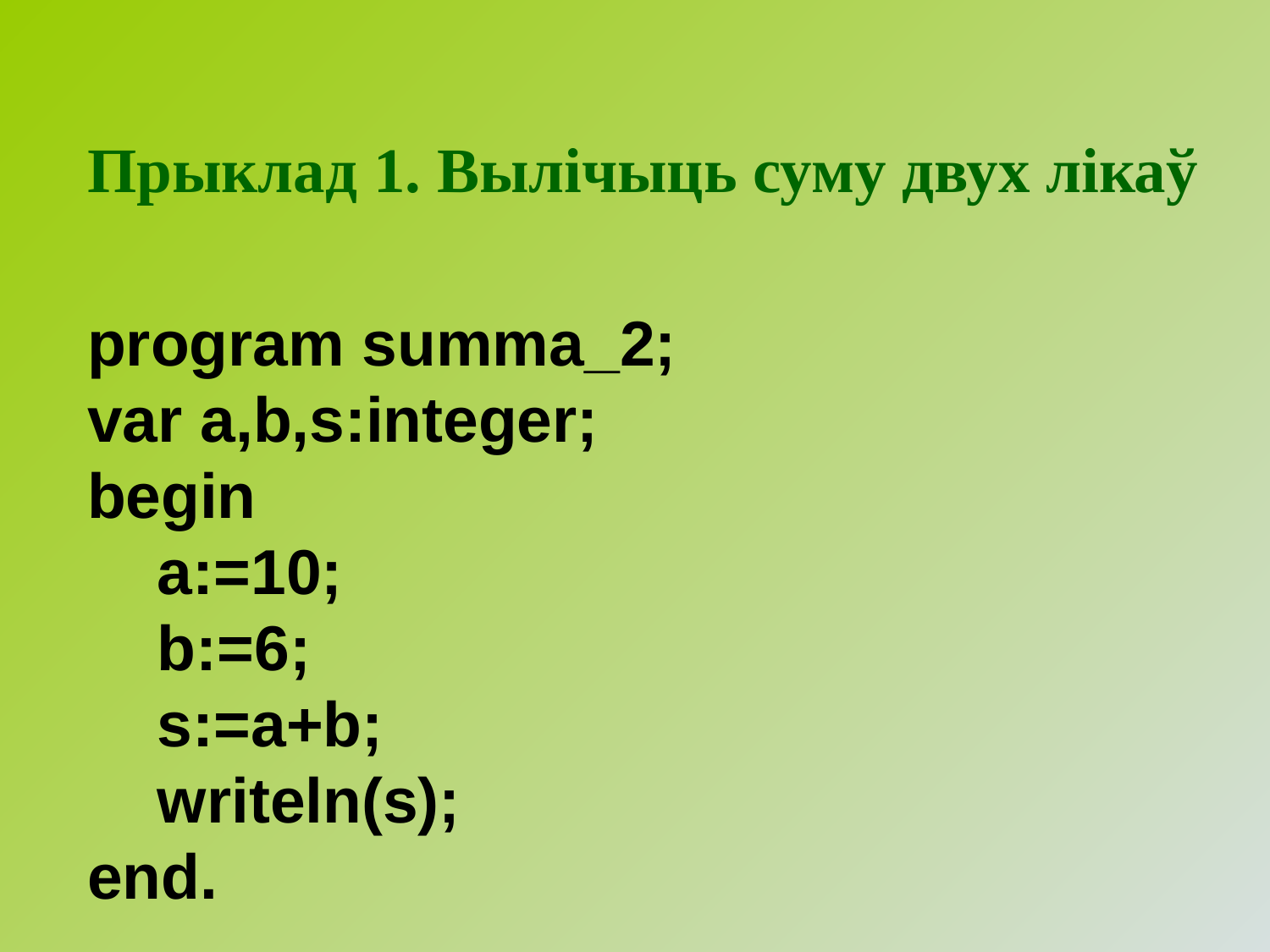

Прыклад 1. Вылічыць суму двух лікаў
program summa_2;
var a,b,s:integer;
begin
    a:=10;
    b:=6;
    s:=a+b;
    writeln(s);
end.